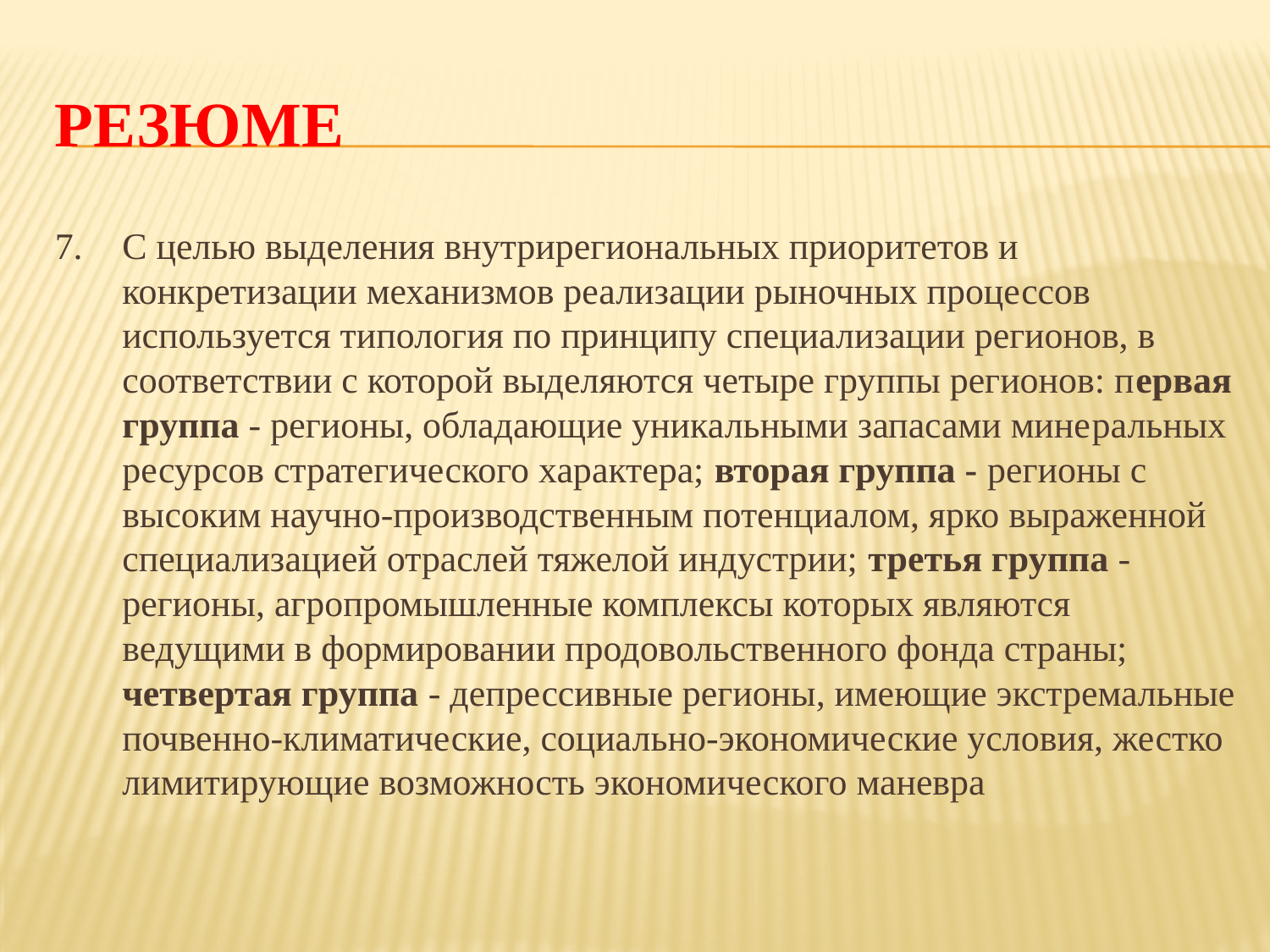

# резюме
С целью выделения внутрирегиональных приоритетов и конкретизации механизмов реализации рыночных процессов используется типология по принципу специализации регионов, в соответствии с которой выделяются четыре группы регионов: первая группа - регионы, обладающие уникальными запасами мине­ральных ресурсов стратегического характера; вторая группа - регионы с высоким научно-производственным потенциалом, ярко выраженной специализацией отраслей тяжелой индустрии; третья группа - регионы, агропромышленные комплексы которых являются ведущими в формировании продовольственного фонда страны; четвертая группа - депрессивные peгионы, имеющие экстремальные почвенно-климатические, социально-экономические условия, жестко лимитирующие возможность экономического маневра